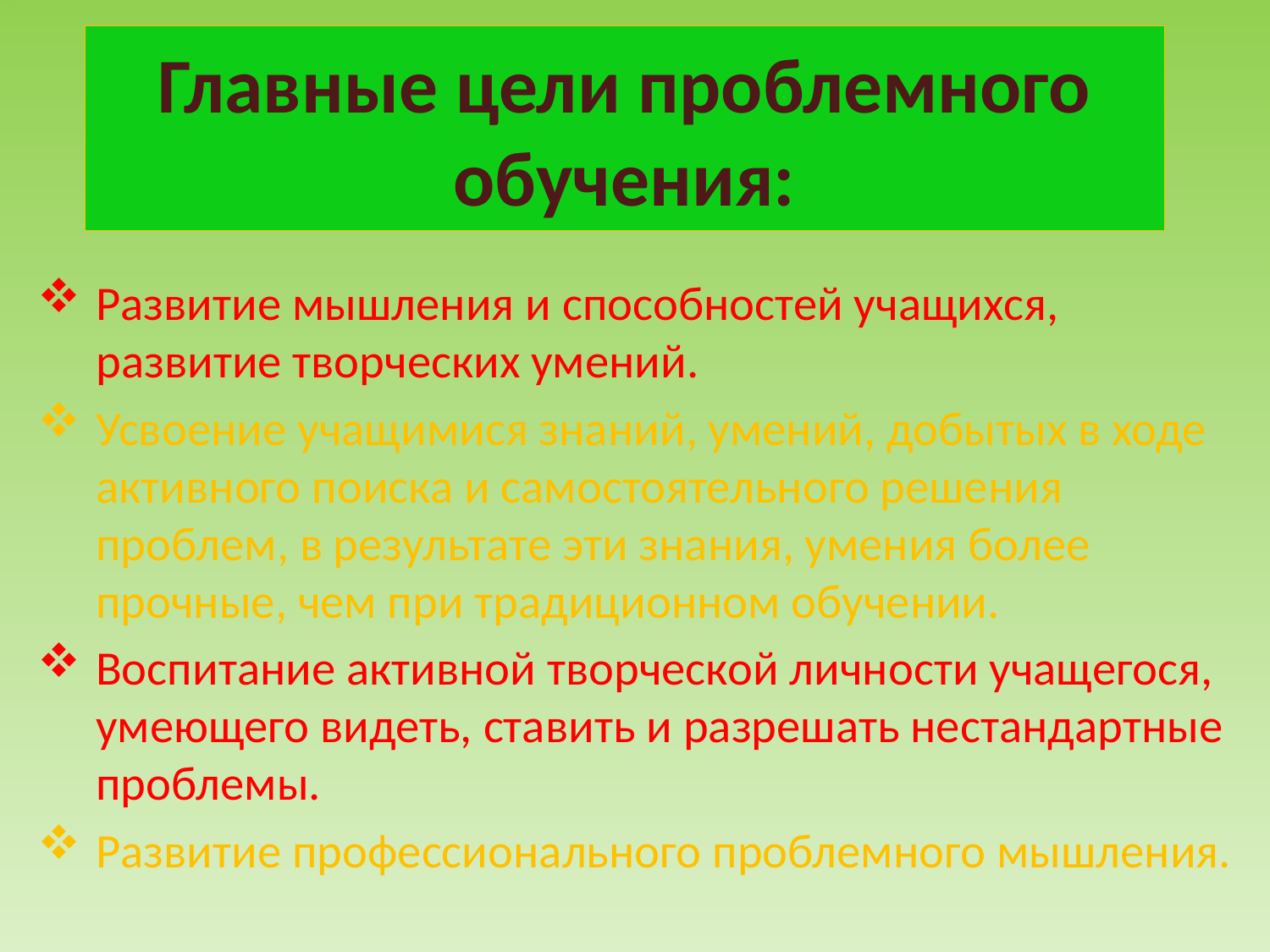

# Главные цели проблемного обучения:
Развитие мышления и способностей учащихся, развитие творческих умений.
Усвоение учащимися знаний, умений, добытых в ходе активного поиска и самостоятельного решения проблем, в результате эти знания, умения более прочные, чем при традиционном обучении.
Воспитание активной творческой личности учащегося, умеющего видеть, ставить и разрешать нестандартные проблемы.
Развитие профессионального проблемного мышления.